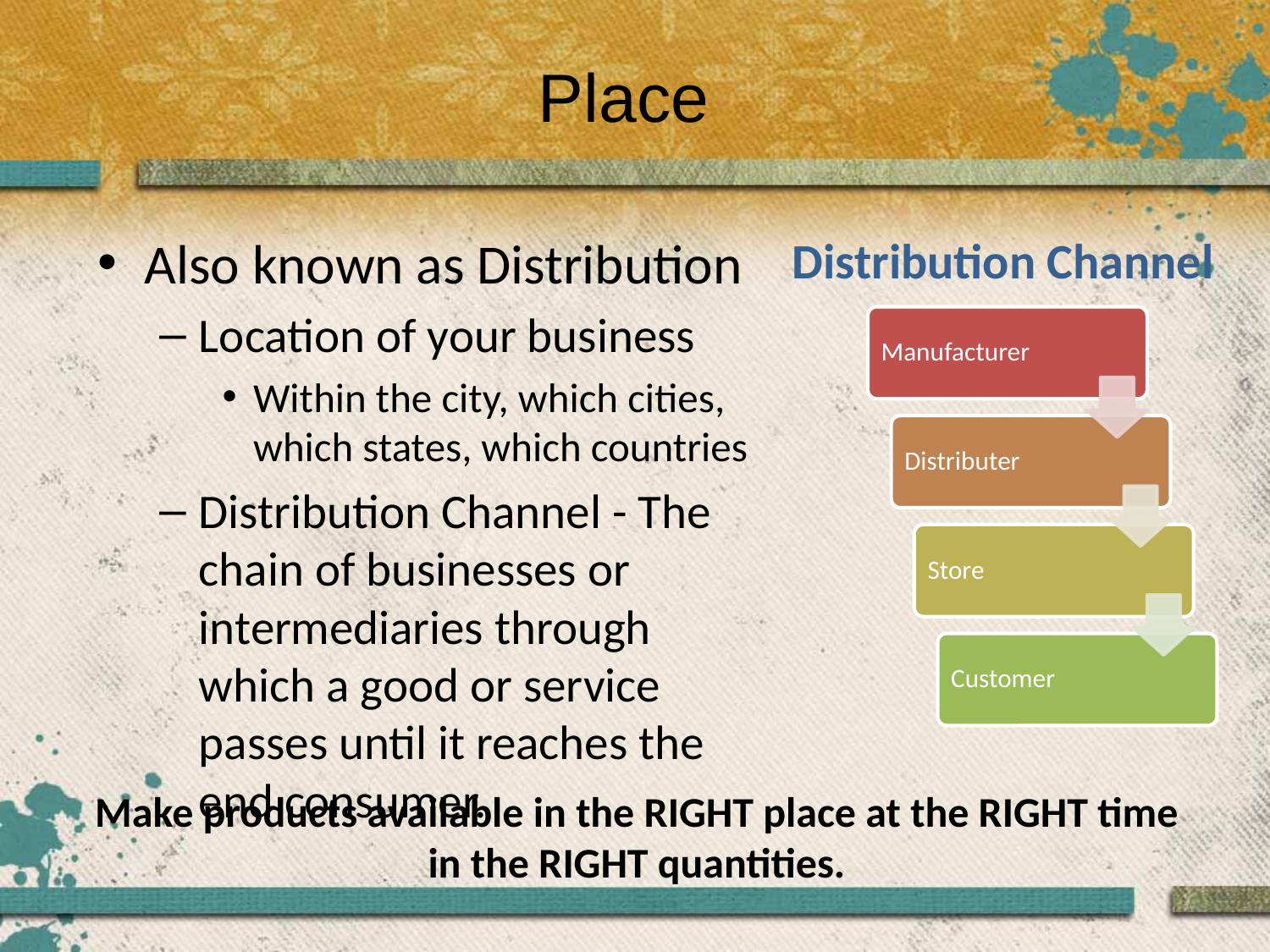

# Place
Also known as Distribution
Location of your business
Within the city, which cities, which states, which countries
Distribution Channel - The chain of businesses or intermediaries through which a good or service passes until it reaches the end consumer.

Distribution Channel
Manufacturer
Distributer
Store
Customer

Make products available in the RIGHT place at the RIGHT time in the RIGHT quantities.